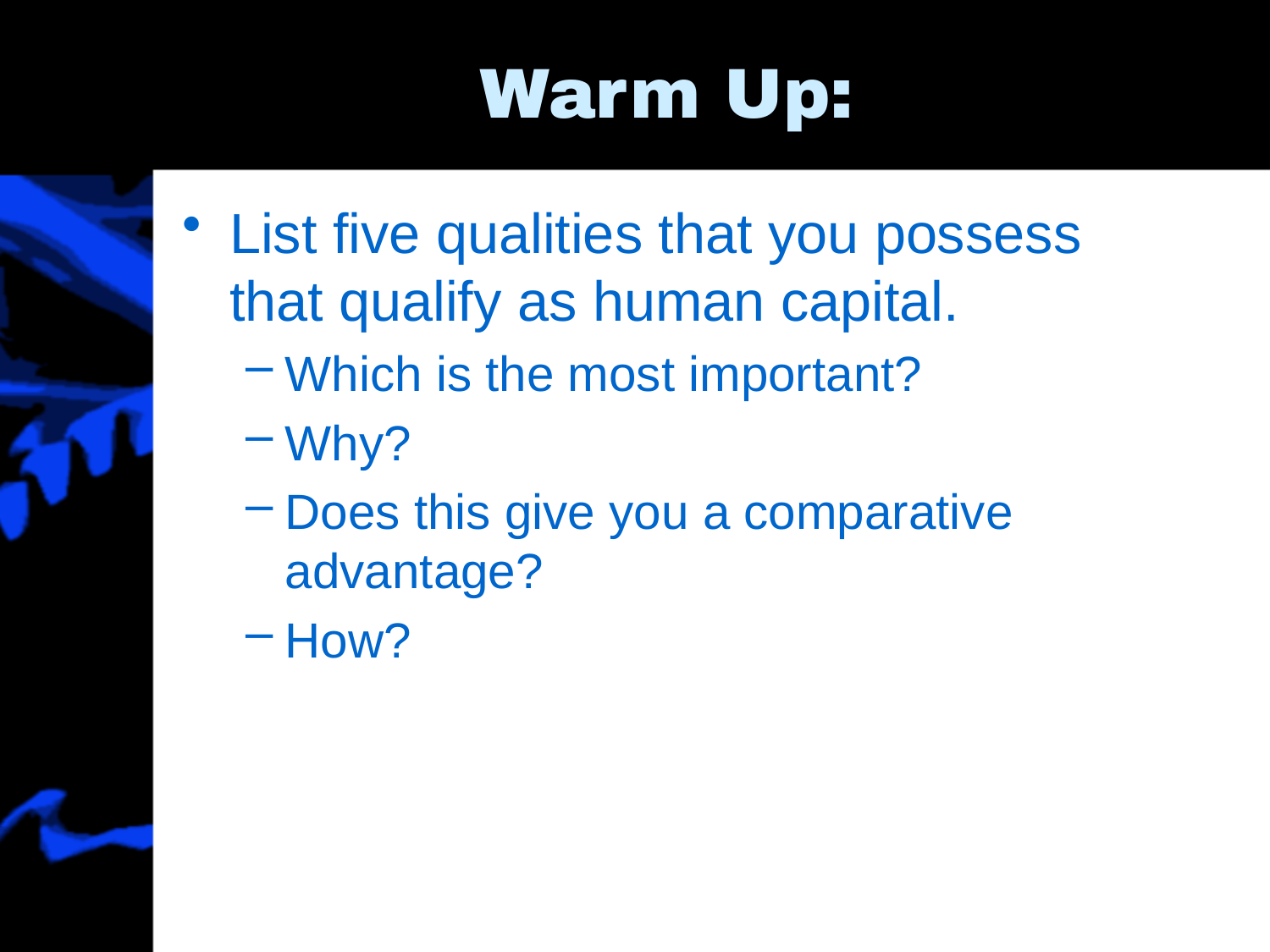

# Warm Up:
List five qualities that you possess that qualify as human capital.
Which is the most important?
Why?
Does this give you a comparative advantage?
How?